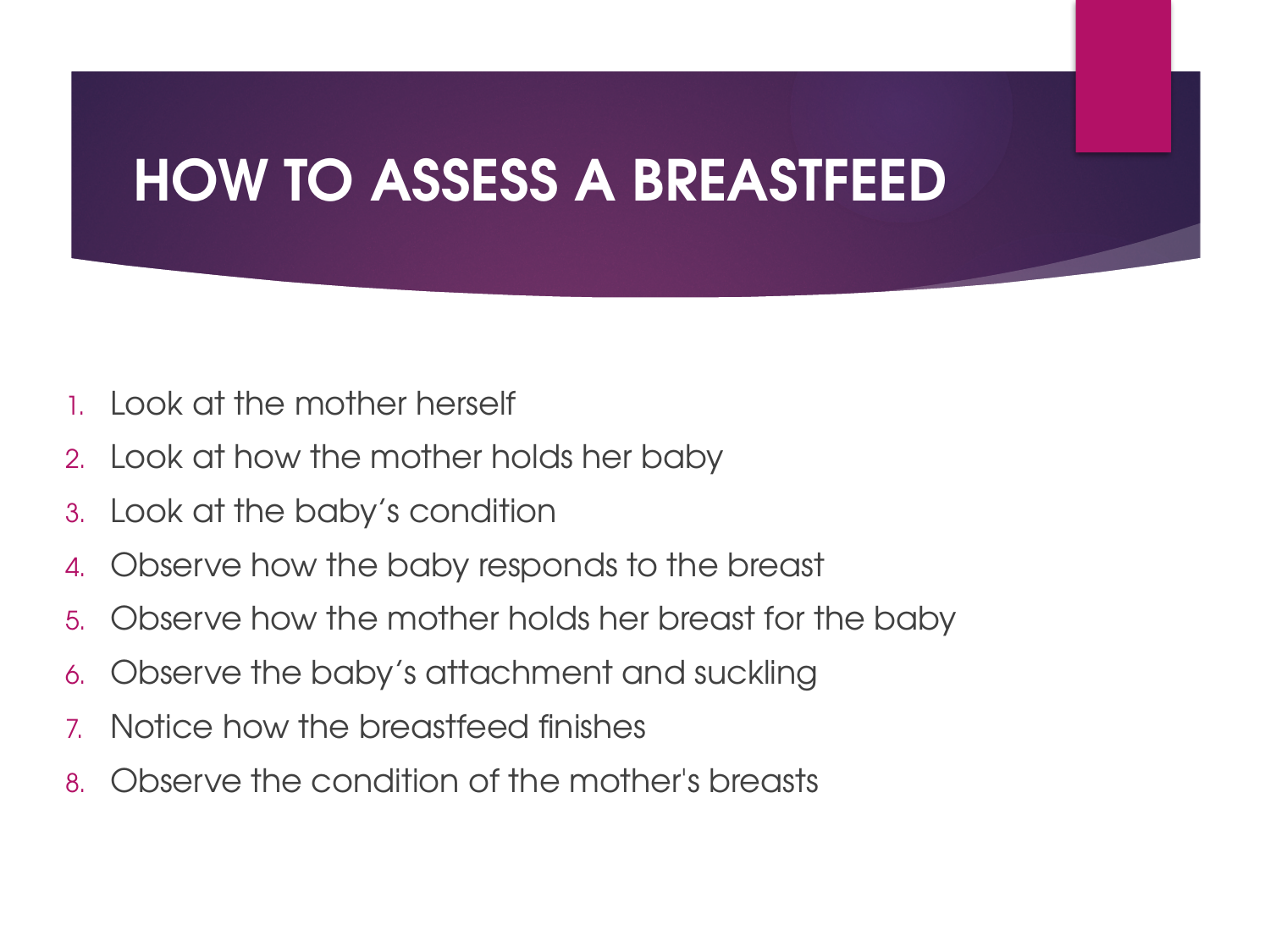

# HOW TO ASSESS A BREASTFEED
Look at the mother herself
Look at how the mother holds her baby
Look at the baby’s condition
Observe how the baby responds to the breast
Observe how the mother holds her breast for the baby
Observe the baby’s attachment and suckling
Notice how the breastfeed finishes
Observe the condition of the mother's breasts